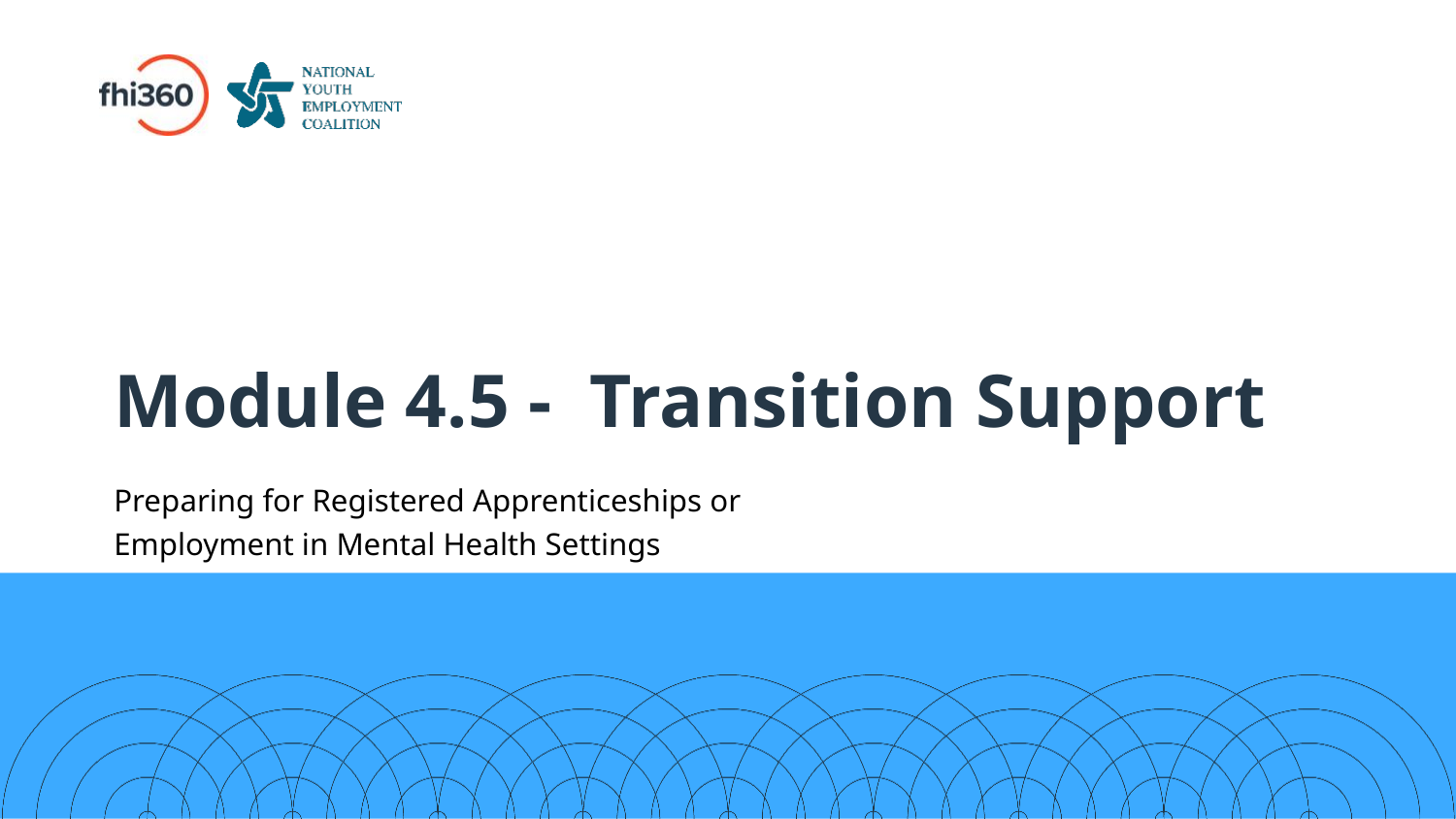

# Module 4.5 -  Transition Support
Preparing for Registered Apprenticeships or Employment in Mental Health Settings